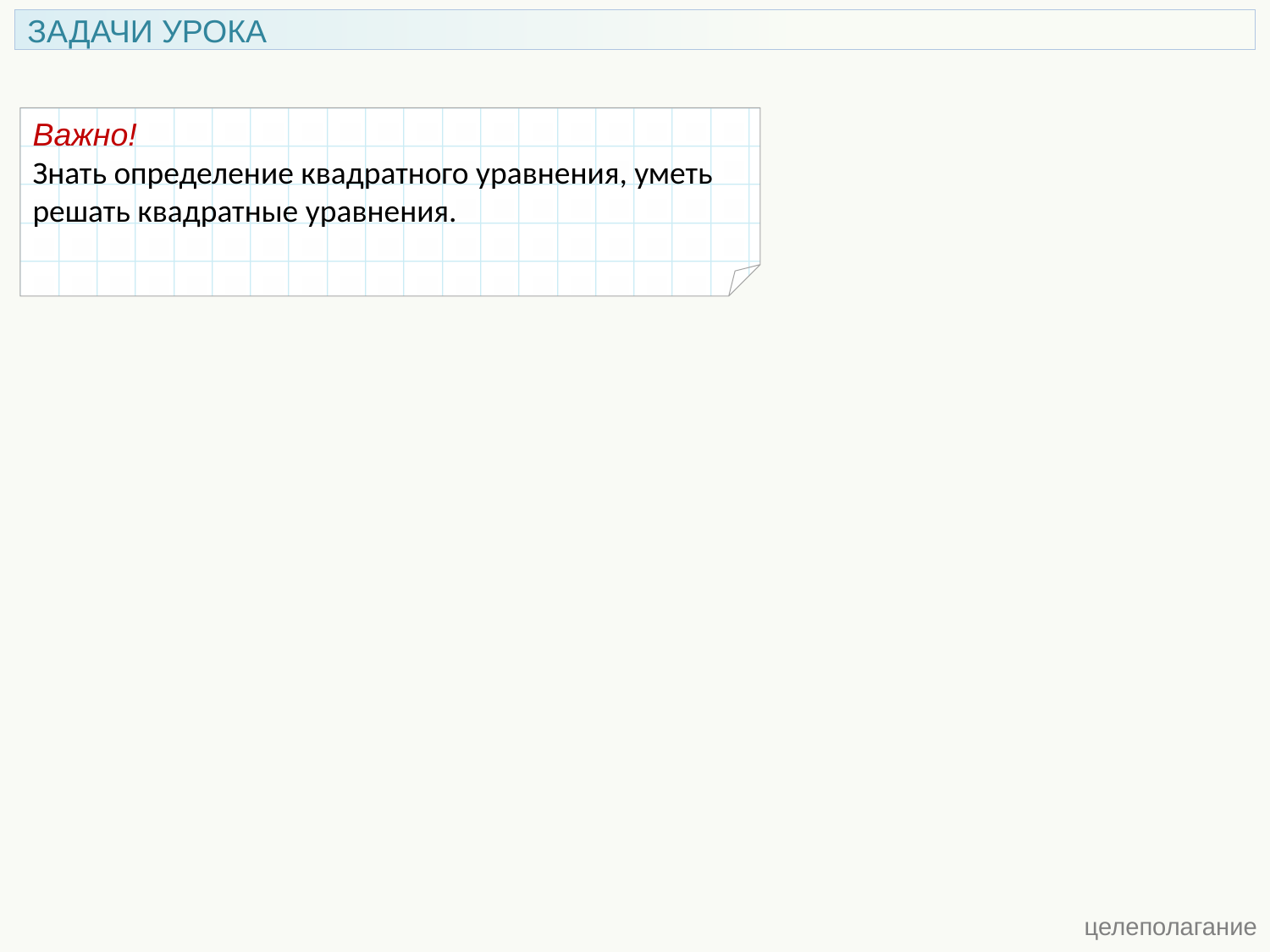

ЗАДАЧИ УРОКА

Важно!
Знать определение квадратного уравнения, уметь решать квадратные уравнения.
  целеполагание